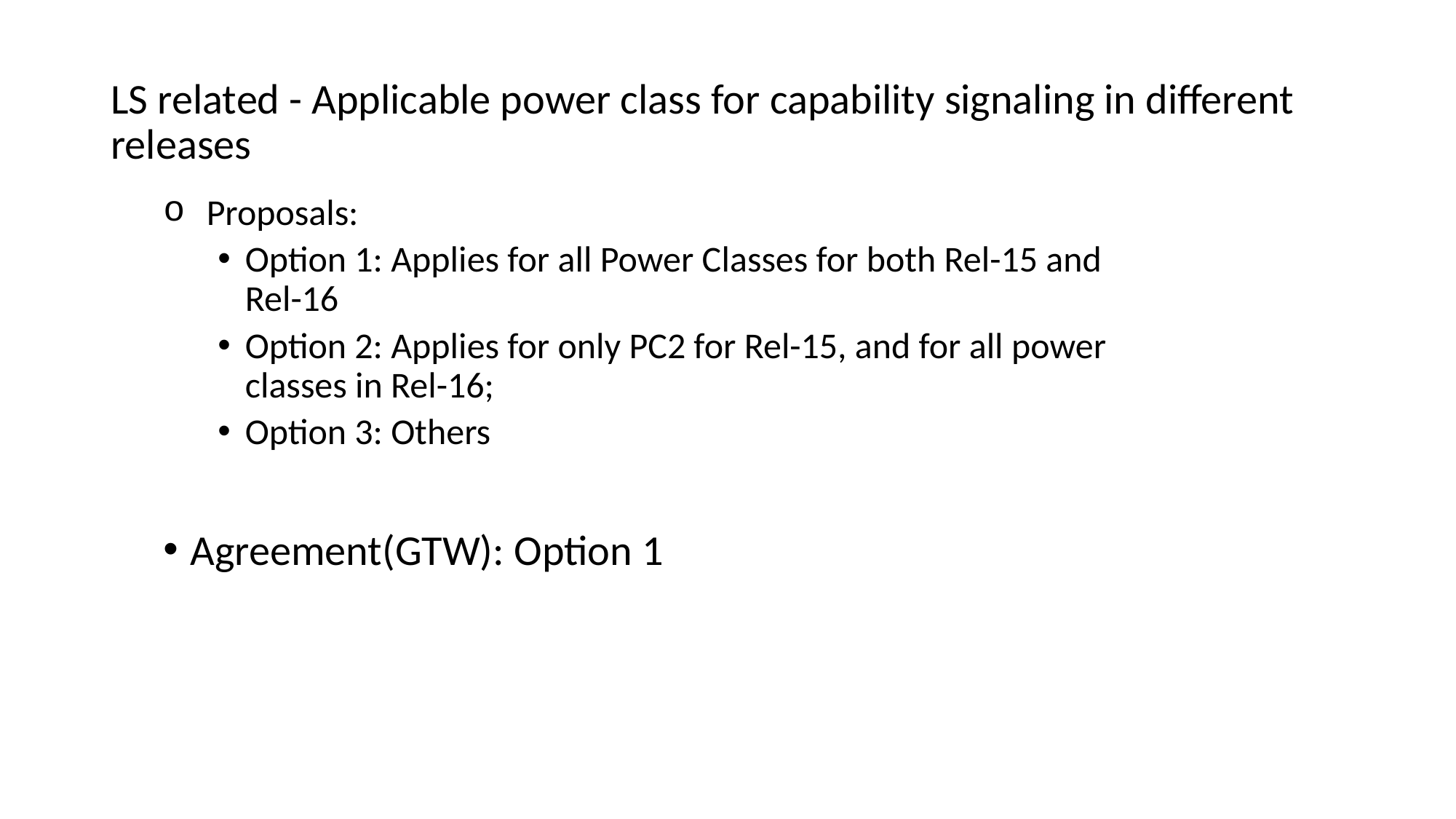

# LS related - Applicable power class for capability signaling in different releases
Proposals:
Option 1: Applies for all Power Classes for both Rel-15 and Rel-16
Option 2: Applies for only PC2 for Rel-15, and for all power classes in Rel-16;
Option 3: Others

Agreement(GTW): Option 1